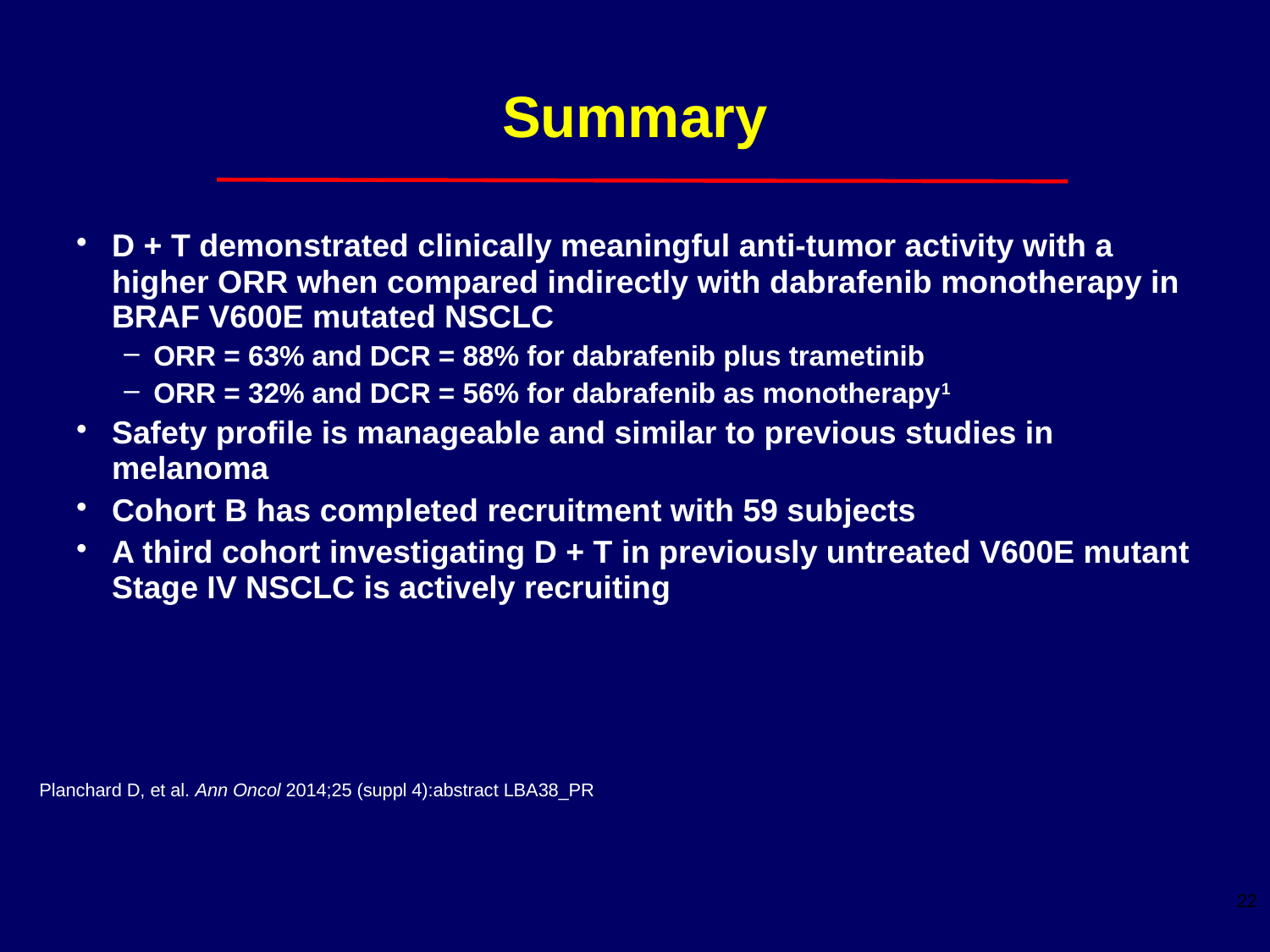

# Summary

D + T demonstrated clinically meaningful anti-tumor activity with a higher ORR when compared indirectly with dabrafenib monotherapy in BRAF V600E mutated NSCLC
ORR = 63% and DCR = 88% for dabrafenib plus trametinib
ORR = 32% and DCR = 56% for dabrafenib as monotherapy1
Safety profile is manageable and similar to previous studies in melanoma
Cohort B has completed recruitment with 59 subjects
A third cohort investigating D + T in previously untreated V600E mutant Stage IV NSCLC is actively recruiting
Planchard D, et al. Ann Oncol 2014;25 (suppl 4):abstract LBA38_PR.
22